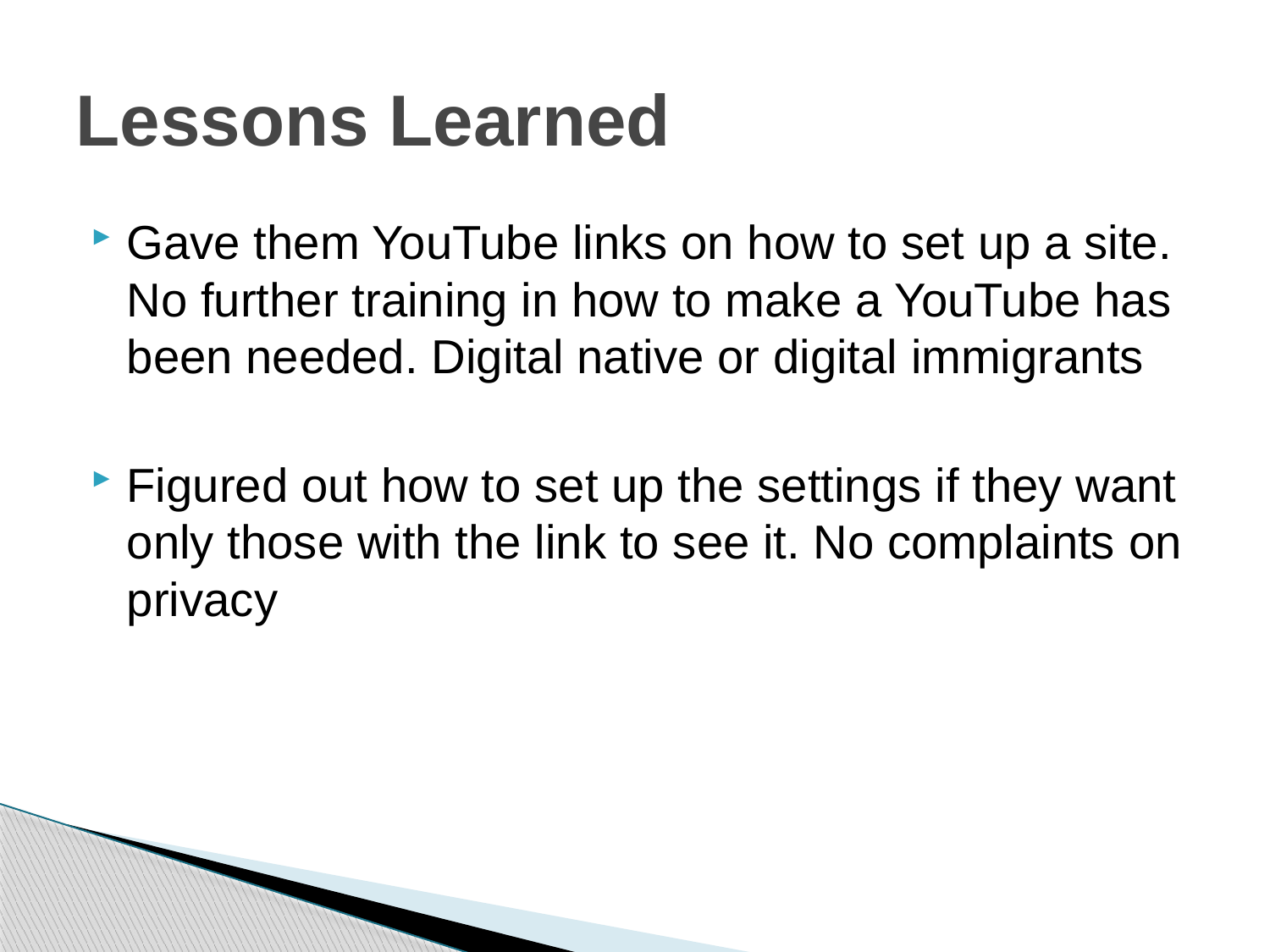

# Lessons Learned
Gave them YouTube links on how to set up a site.  No further training in how to make a YouTube has been needed. Digital native or digital immigrants

Figured out how to set up the settings if they want only those with the link to see it. No complaints on privacy